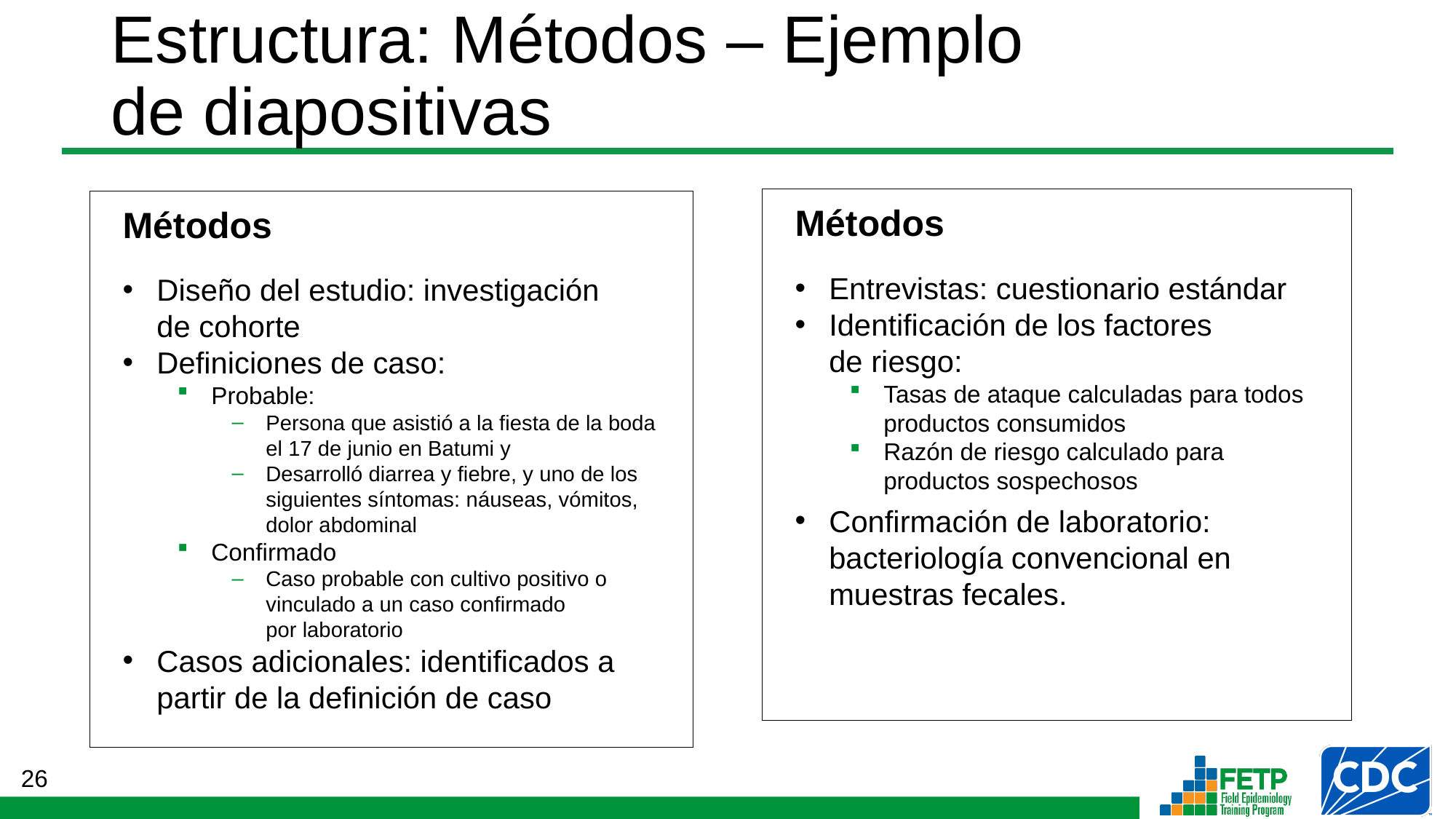

# Estructura: Métodos – Ejemplo de diapositivas
Métodos

Entrevistas: cuestionario estándar
Identificación de los factores
de riesgo:
Tasas de ataque calculadas para todos
productos consumidos
Razón de riesgo calculado para
productos sospechosos

Confirmación de laboratorio: bacteriología convencional en muestras fecales.

Métodos

Diseño del estudio: investigación
de cohorte
Definiciones de caso:
Probable:
Persona que asistió a la fiesta de la boda el 17 de junio en Batumi y
Desarrolló diarrea y fiebre, y uno de los siguientes síntomas: náuseas, vómitos, dolor abdominal
Confirmado
Caso probable con cultivo positivo o vinculado a un caso confirmado
por laboratorio
Casos adicionales: identificados a partir de la definición de caso